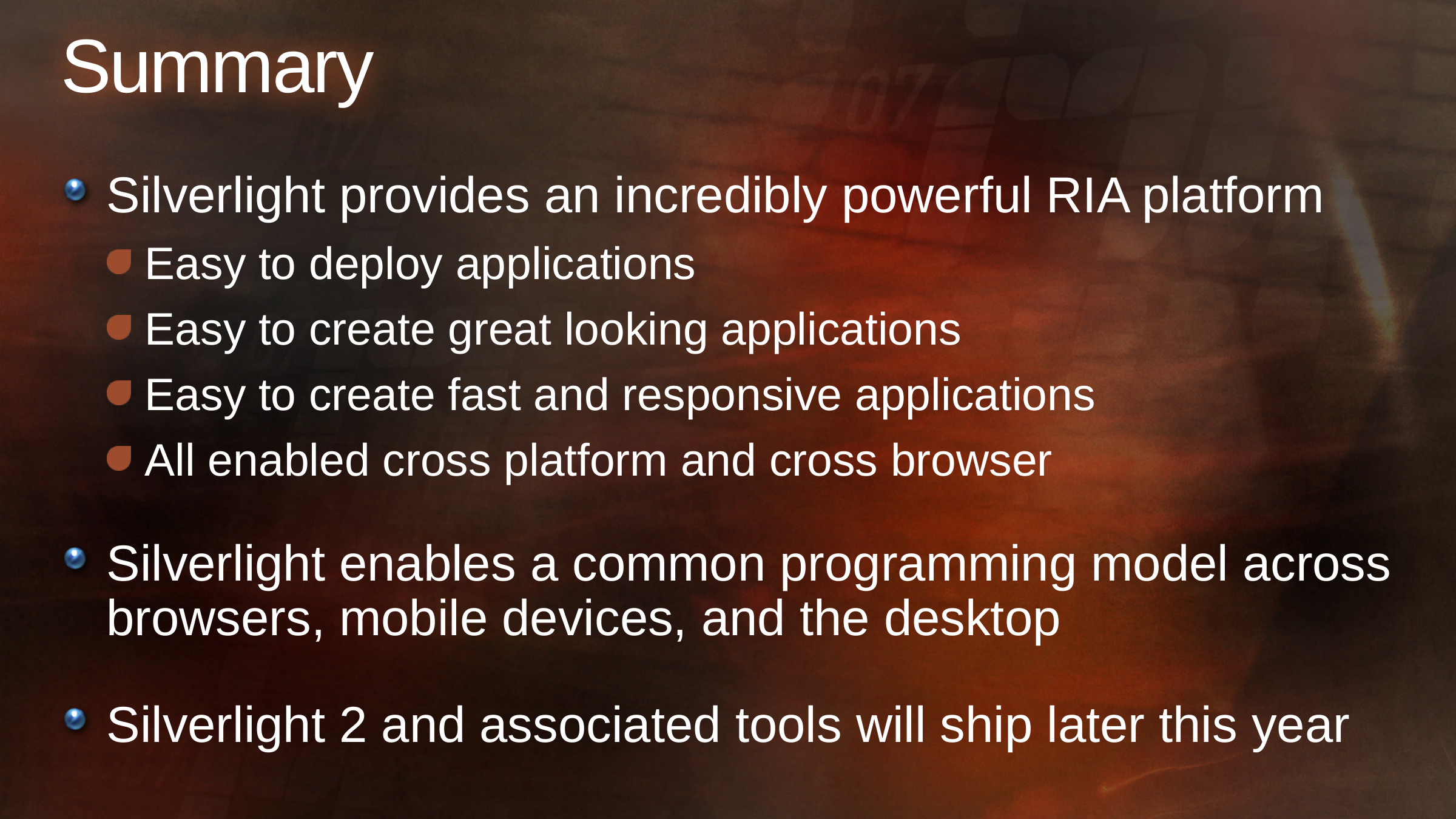

# Summary
Silverlight provides an incredibly powerful RIA platform
Easy to deploy applications
Easy to create great looking applications
Easy to create fast and responsive applications
All enabled cross platform and cross browser

Silverlight enables a common programming model across browsers, mobile devices, and the desktop

Silverlight 2 and associated tools will ship later this year